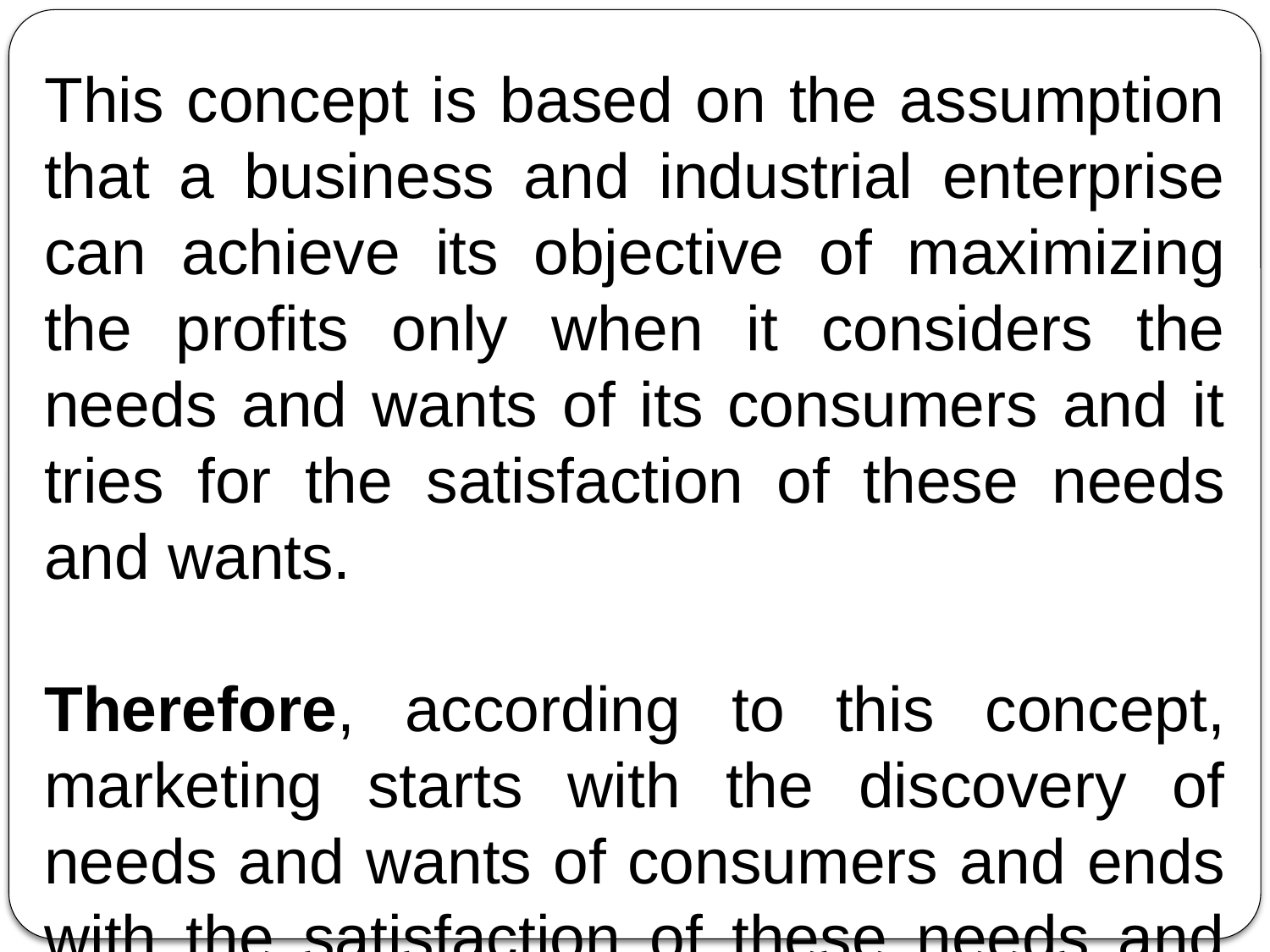

This concept is based on the assumption that a business and industrial enterprise can achieve its objective of maximizing the profits only when it considers the needs and wants of its consumers and it tries for the satisfaction of these needs and wants.

Therefore, according to this concept, marketing starts with the discovery of needs and wants of consumers and ends with the satisfaction of these needs and wants.